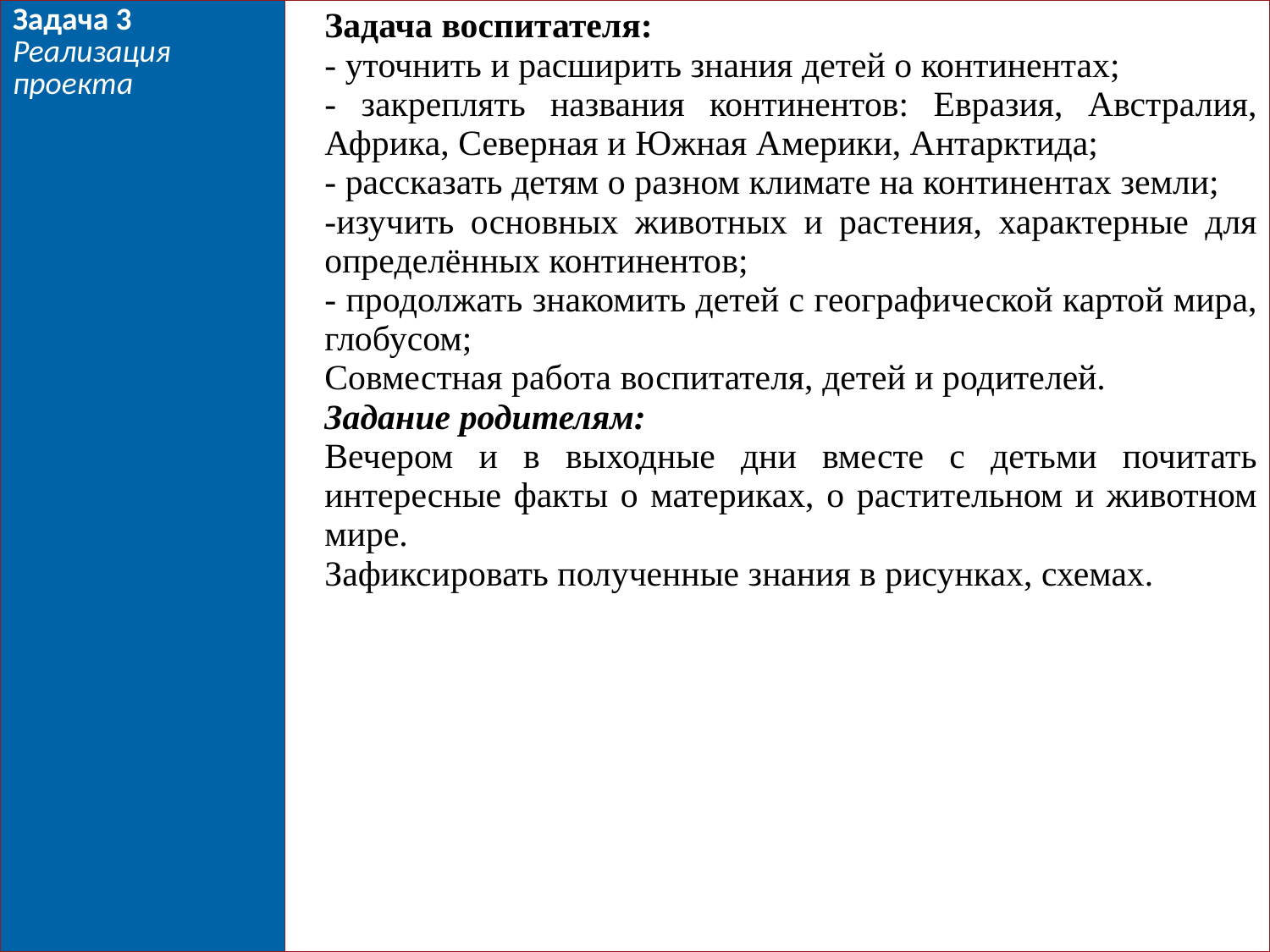

| Задача 3 Реализация проекта | Задача воспитателя: - уточнить и расширить знания детей о континентах; - закреплять названия континентов: Евразия, Австралия, Африка, Северная и Южная Америки, Антарктида; - рассказать детям о разном климате на континентах земли; -изучить основных животных и растения, характерные для определённых континентов; - продолжать знакомить детей с географической картой мира, глобусом; Совместная работа воспитателя, детей и родителей. Задание родителям: Вечером и в выходные дни вместе с детьми почитать интересные факты о материках, о растительном и животном мире. Зафиксировать полученные знания в рисунках, схемах. |
| --- | --- |
7